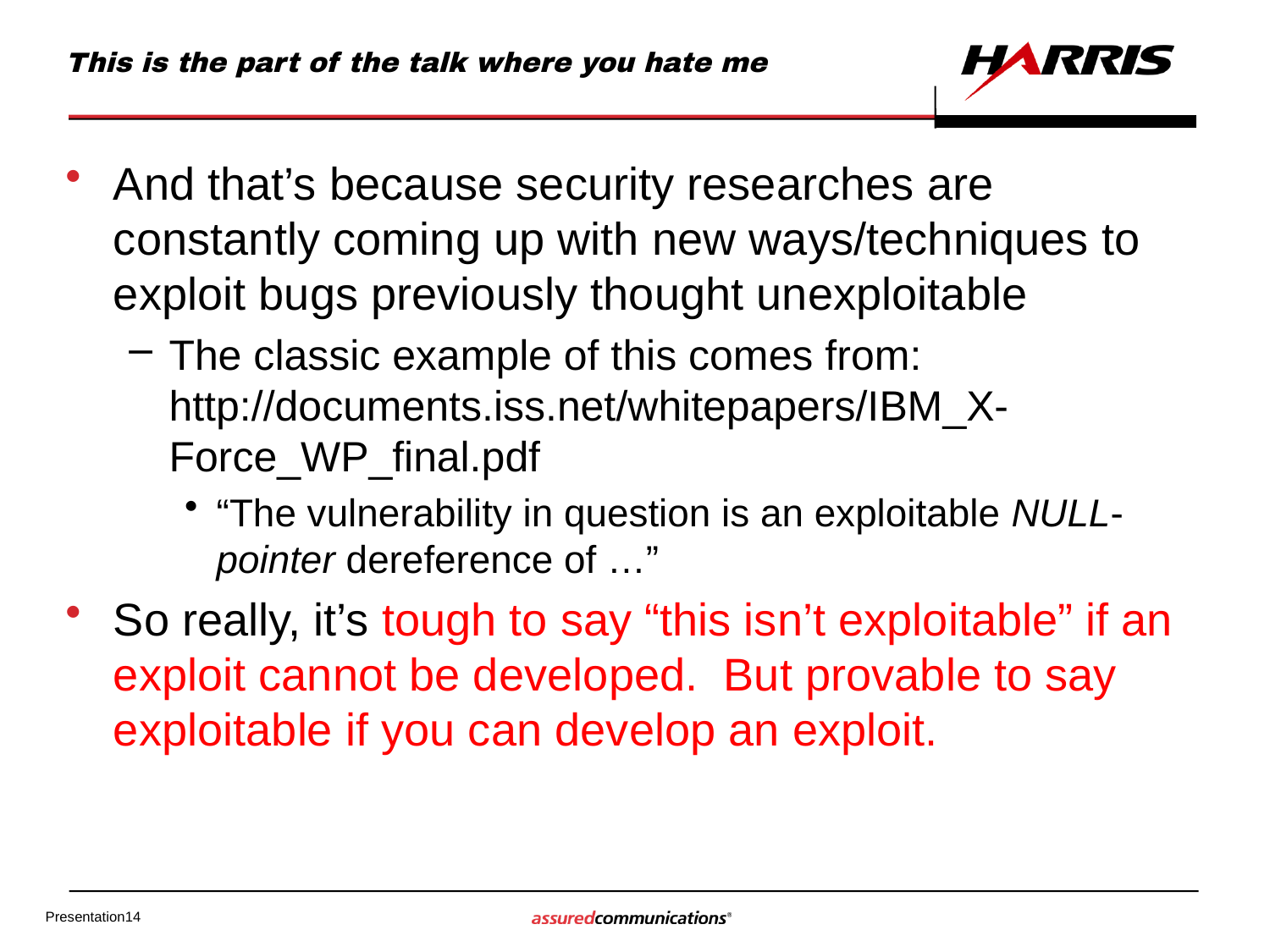

# This is the part of the talk where you hate me
And that’s because security researches are constantly coming up with new ways/techniques to exploit bugs previously thought unexploitable
The classic example of this comes from: http://documents.iss.net/whitepapers/IBM_X-Force_WP_final.pdf
“The vulnerability in question is an exploitable NULL-pointer dereference of …”
So really, it’s tough to say “this isn’t exploitable” if an exploit cannot be developed.  But provable to say exploitable if you can develop an exploit.